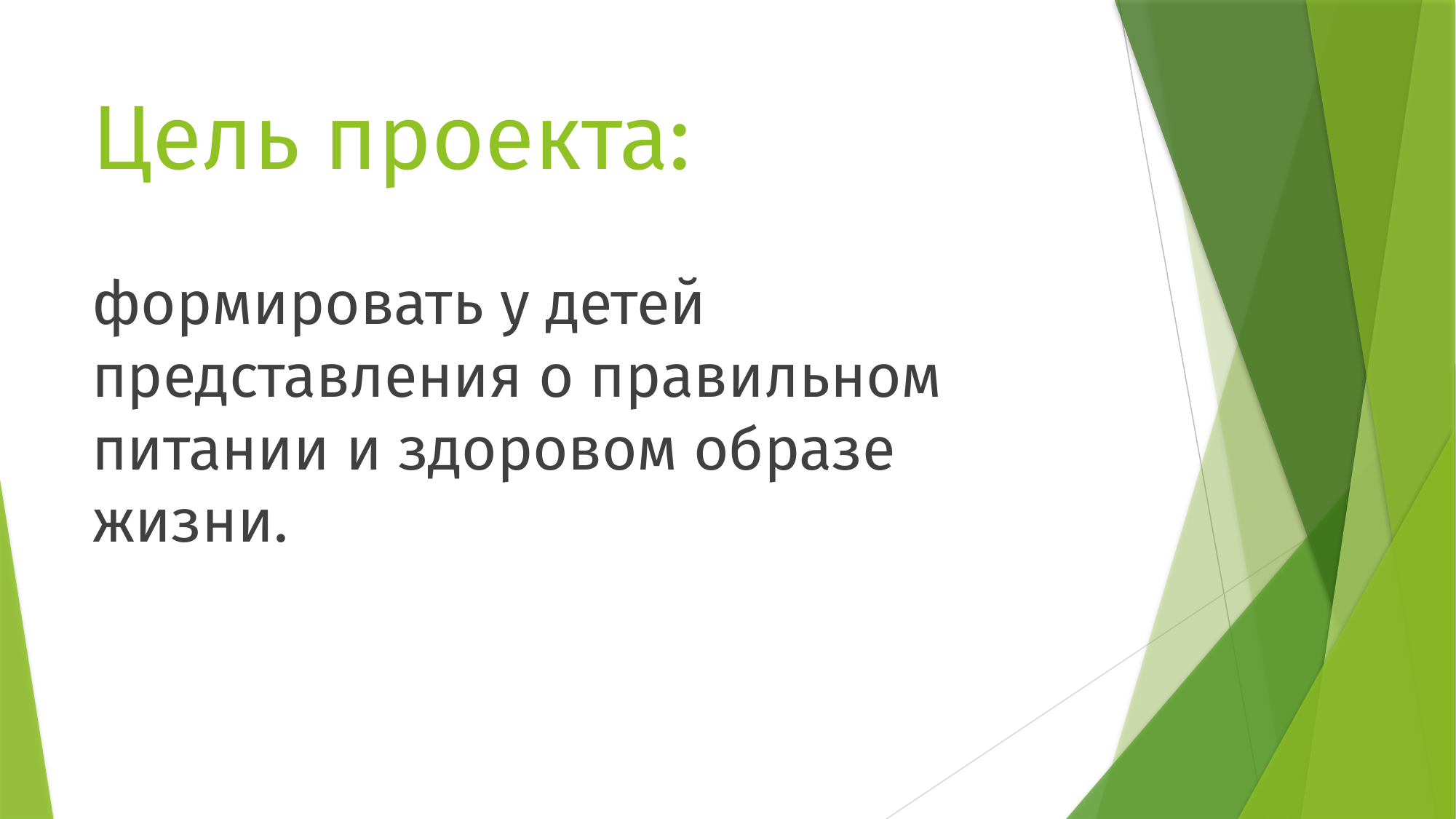

# Цель проекта:
формировать у детей представления о правильном питании и здоровом образе жизни.